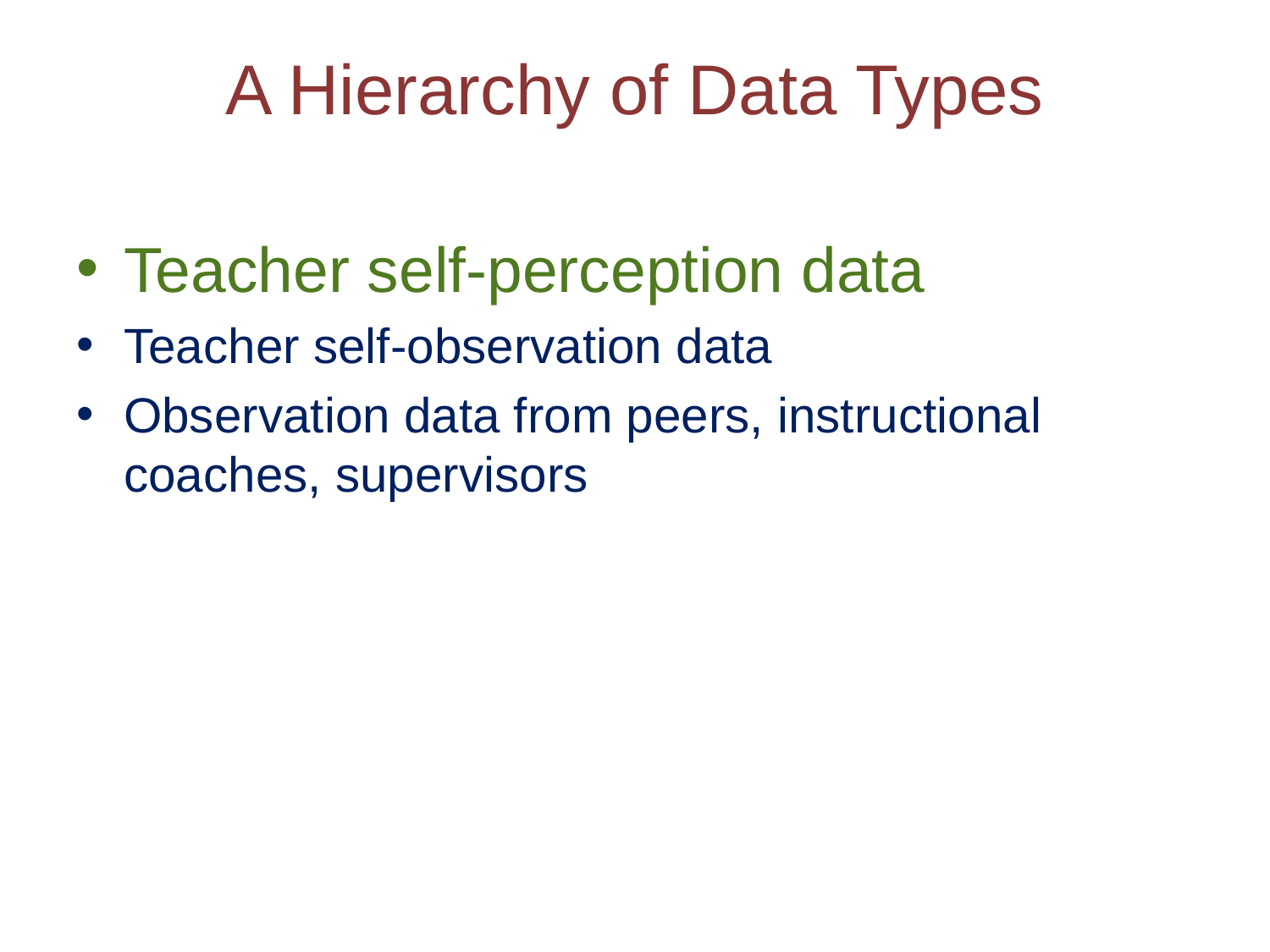

# A Hierarchy of Data Types
Teacher self-perception data
Teacher self-observation data
Observation data from peers, instructional coaches, supervisors